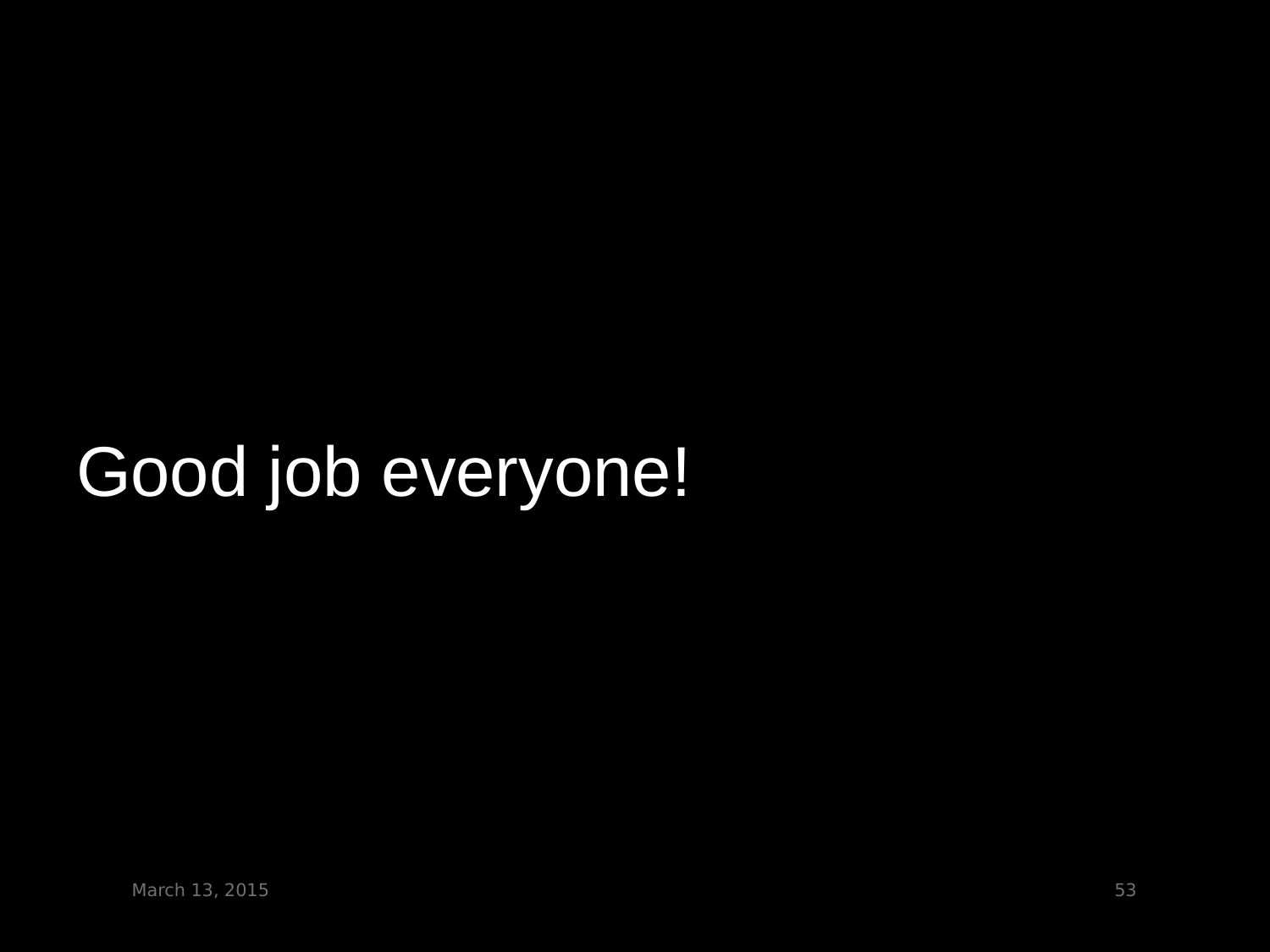

Good job everyone!
March 13, 2015
53